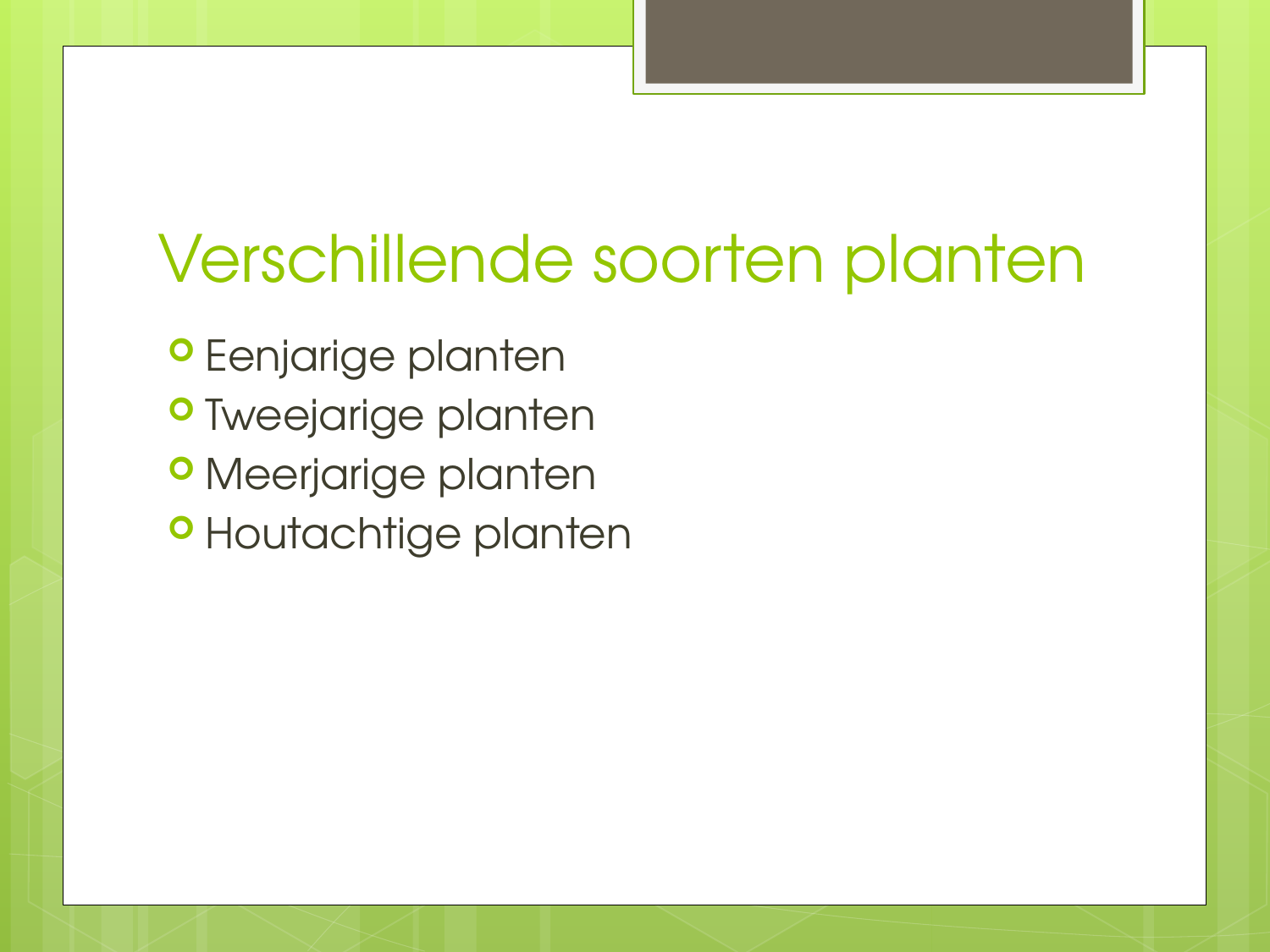

# Verschillende soorten planten
Eenjarige planten
Tweejarige planten
Meerjarige planten
Houtachtige planten